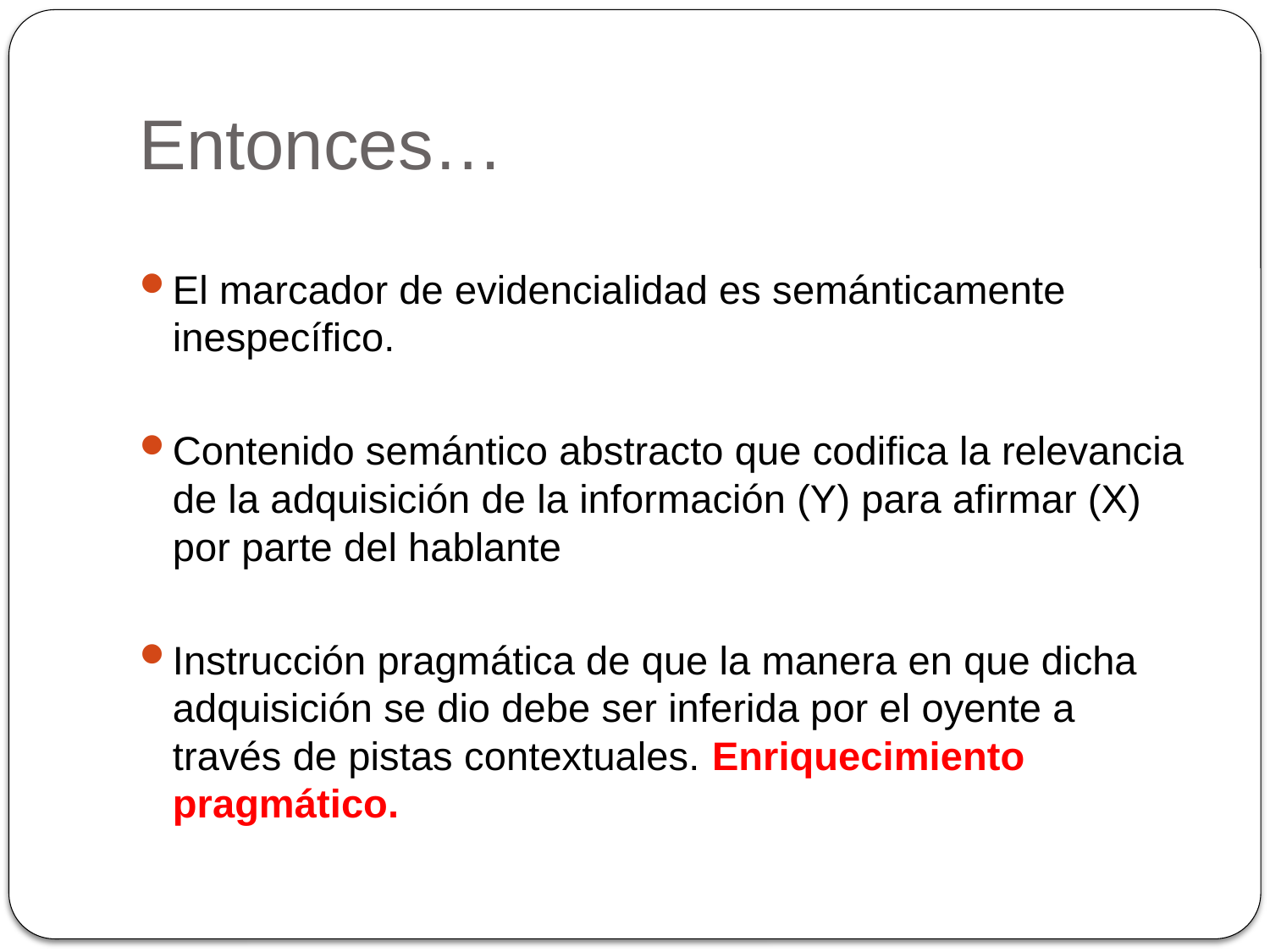

# Entonces…

El marcador de evidencialidad es semánticamente inespecífico.

Contenido semántico abstracto que codifica la relevancia de la adquisición de la información (Y) para afirmar (X) por parte del hablante

Instrucción pragmática de que la manera en que dicha adquisición se dio debe ser inferida por el oyente a través de pistas contextuales. Enriquecimiento pragmático.